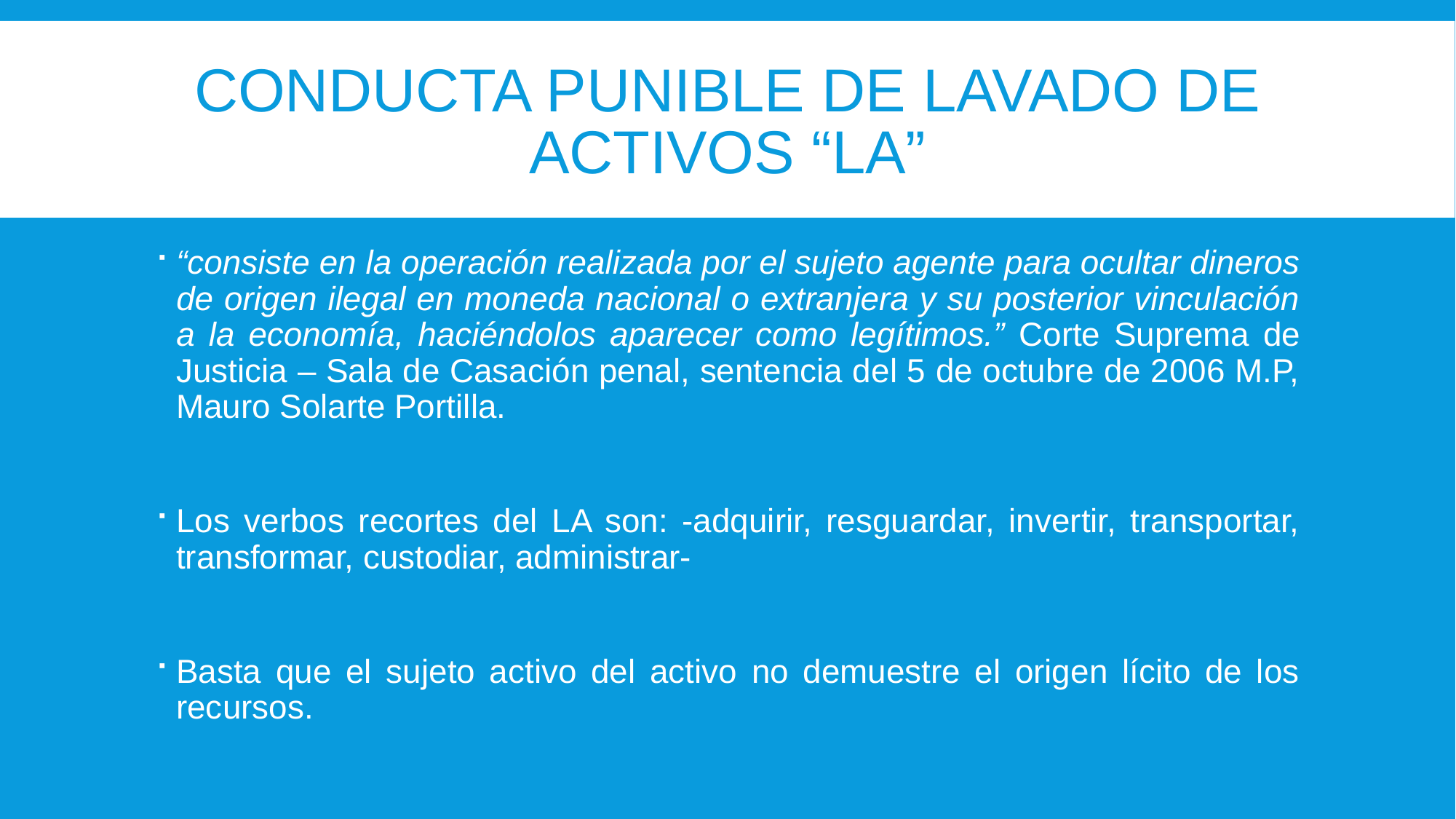

# Conducta punible de Lavado de activos “LA”
“consiste en la operación realizada por el sujeto agente para ocultar dineros de origen ilegal en moneda nacional o extranjera y su posterior vinculación a la economía, haciéndolos aparecer como legítimos.” Corte Suprema de Justicia – Sala de Casación penal, sentencia del 5 de octubre de 2006 M.P, Mauro Solarte Portilla.

Los verbos recortes del LA son: -adquirir, resguardar, invertir, transportar, transformar, custodiar, administrar-

Basta que el sujeto activo del activo no demuestre el origen lícito de los recursos.